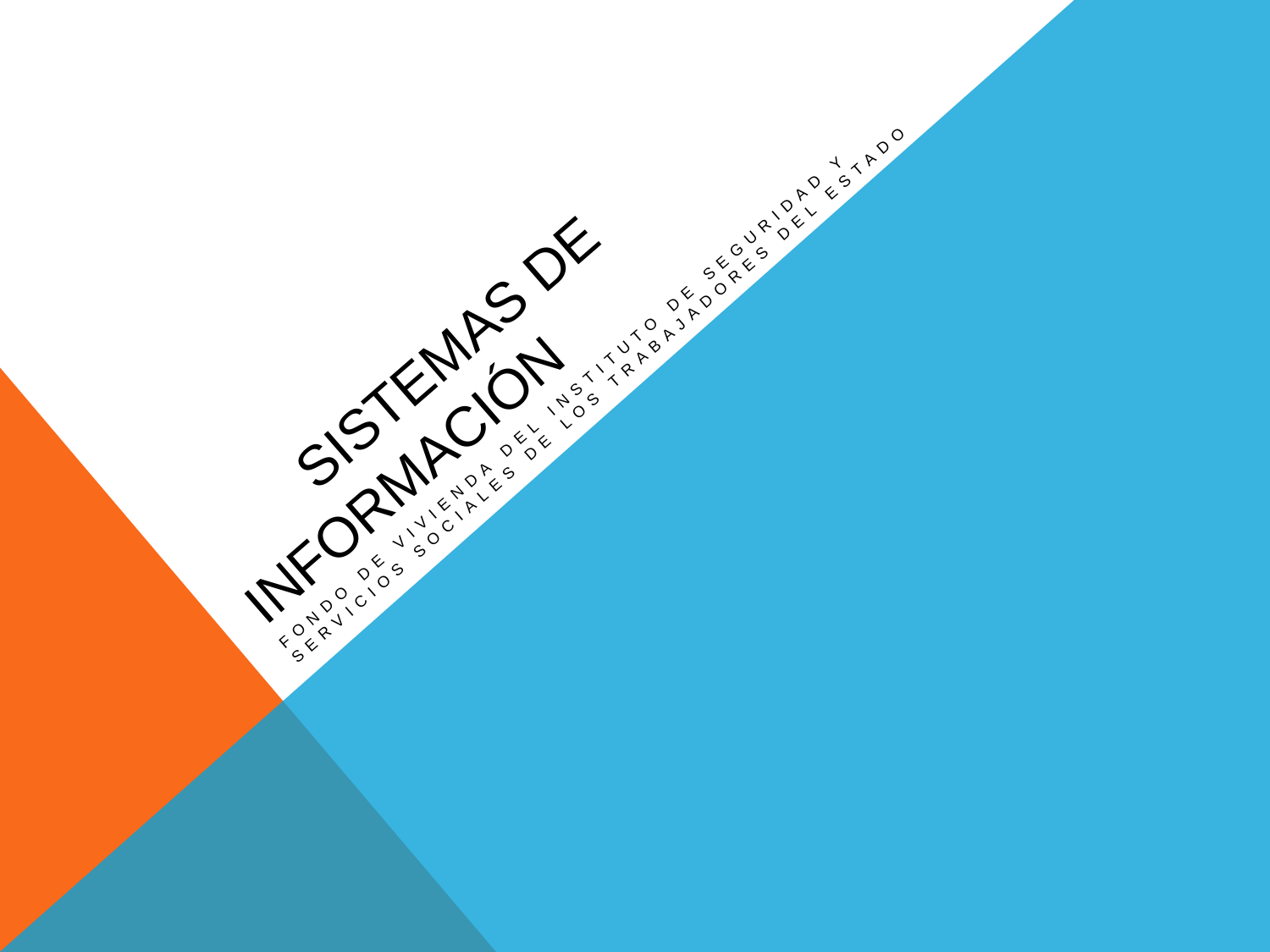

# Sistemas de Información
FONDO DE VIVIENDA DEL INSTITUTO DE SEGURIDAD Y SERVICIOS SOCIALES DE LOS TRABAJADORES DEL ESTADO